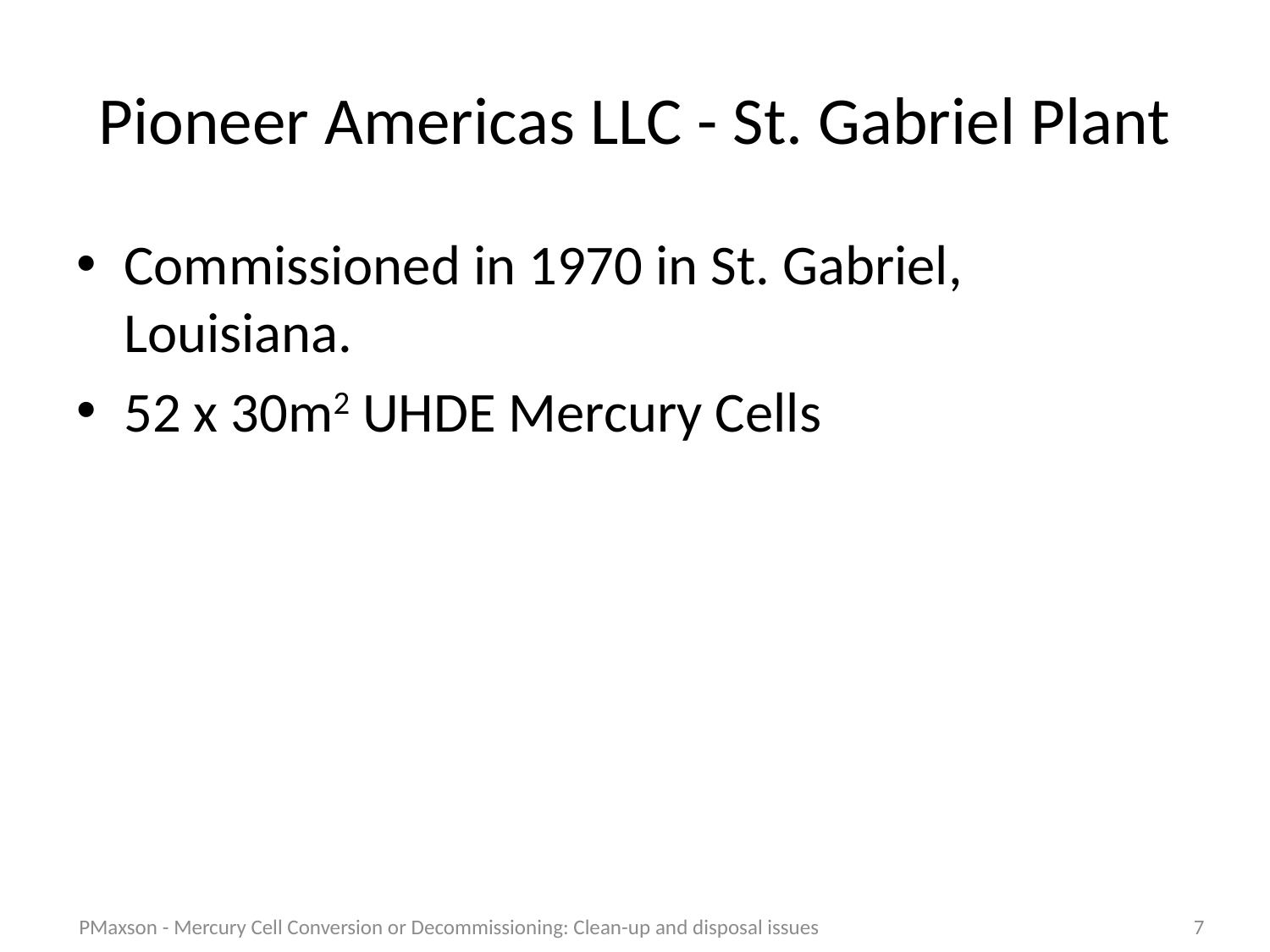

# Pioneer Americas LLC - St. Gabriel Plant
Commissioned in 1970 in St. Gabriel, Louisiana.
52 x 30m2 UHDE Mercury Cells
PMaxson - Mercury Cell Conversion or Decommissioning: Clean-up and disposal issues
7